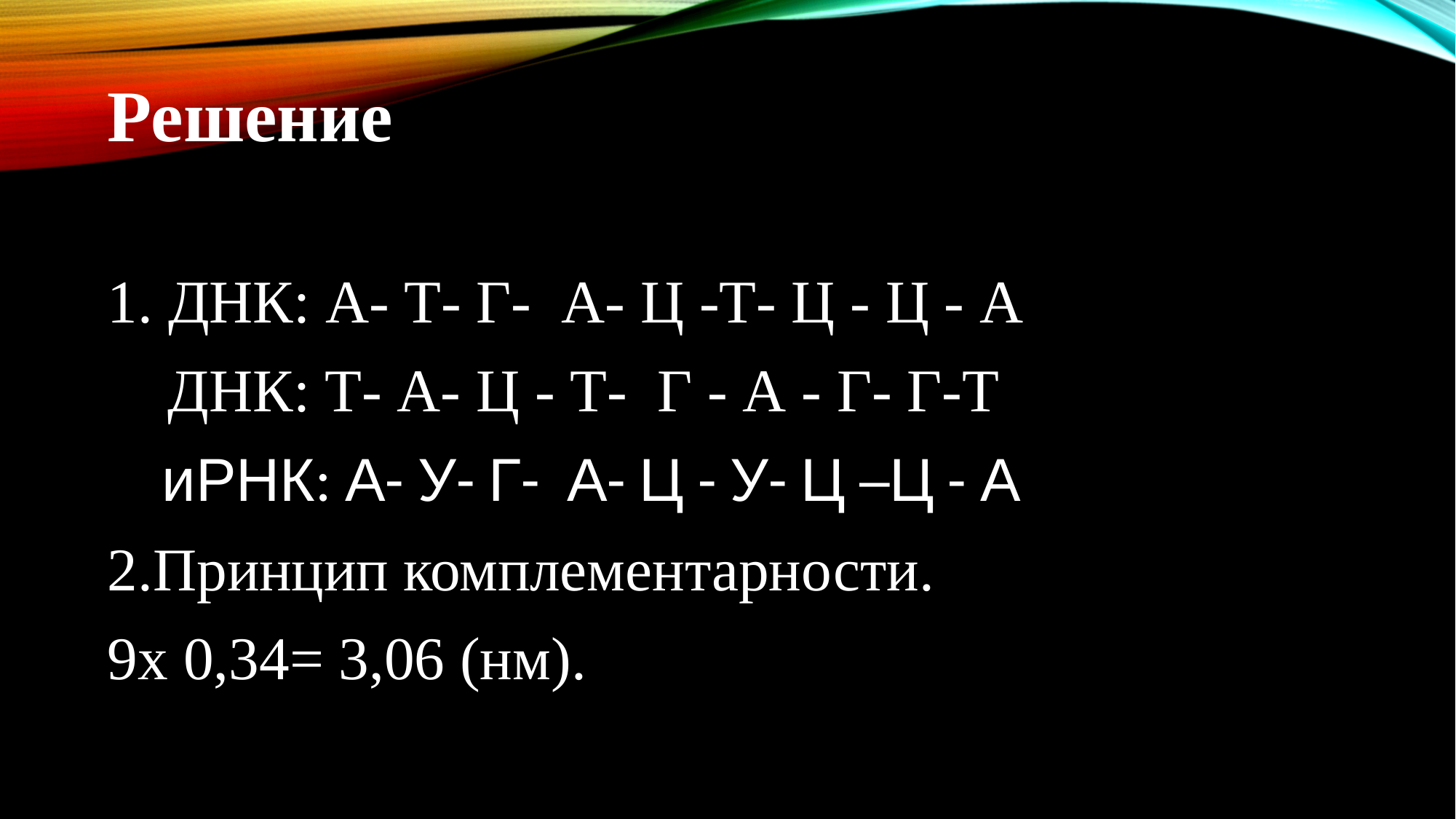

Решение

1. ДНК: А- Т- Г-  А- Ц -Т- Ц - Ц - А
    ДНК: Т- А- Ц - Т-  Г - А - Г- Г-Т
    иРНК: А- У- Г-  А- Ц - У- Ц –Ц - А
2.Принцип комплементарности.
9х 0,34= 3,06 (нм).